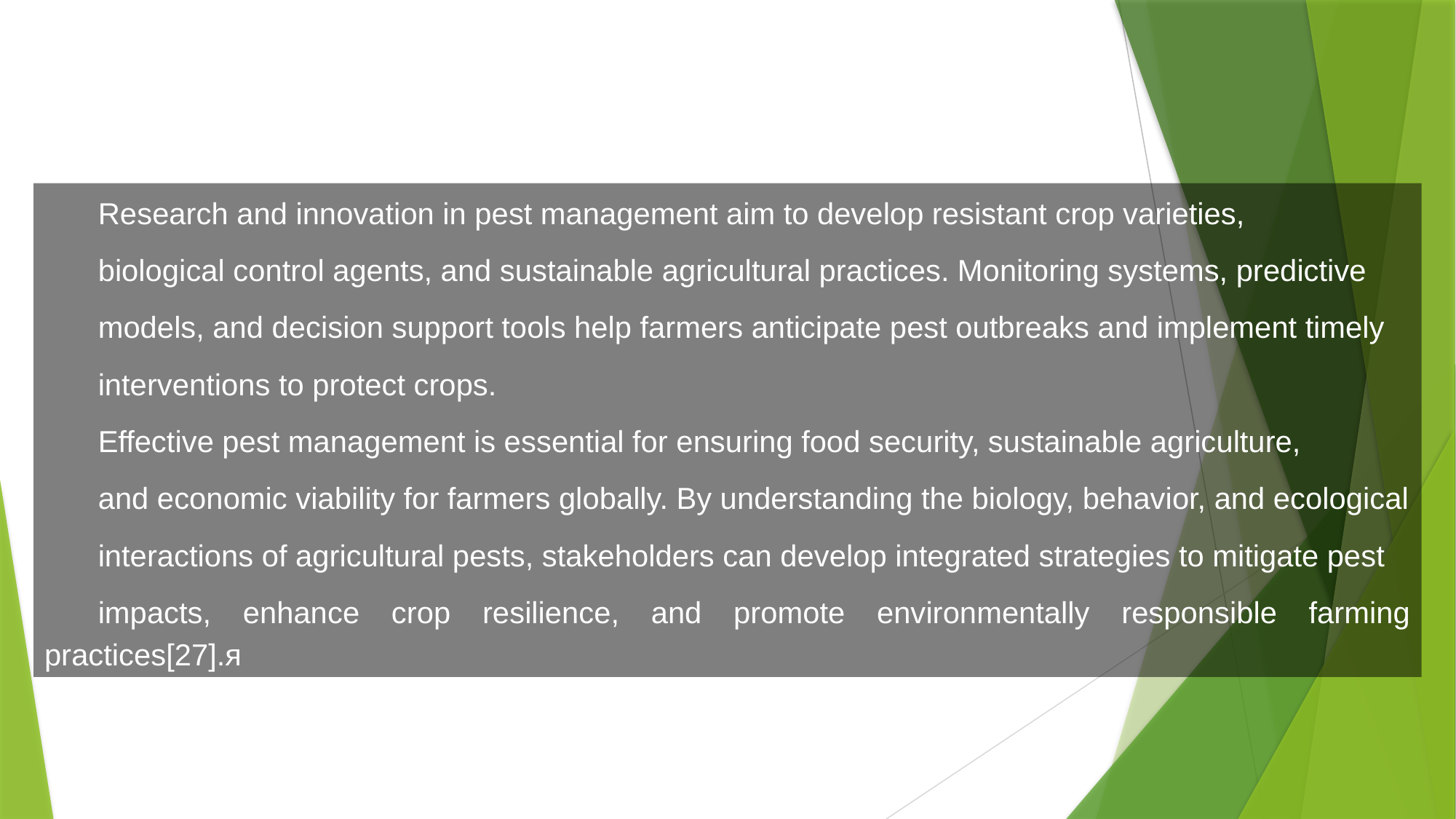

Research and innovation in pest management aim to develop resistant crop varieties,
biological control agents, and sustainable agricultural practices. Monitoring systems, predictive
models, and decision support tools help farmers anticipate pest outbreaks and implement timely
interventions to protect crops.
Effective pest management is essential for ensuring food security, sustainable agriculture,
and economic viability for farmers globally. By understanding the biology, behavior, and ecological
interactions of agricultural pests, stakeholders can develop integrated strategies to mitigate pest
impacts, enhance crop resilience, and promote environmentally responsible farming practices[27].я